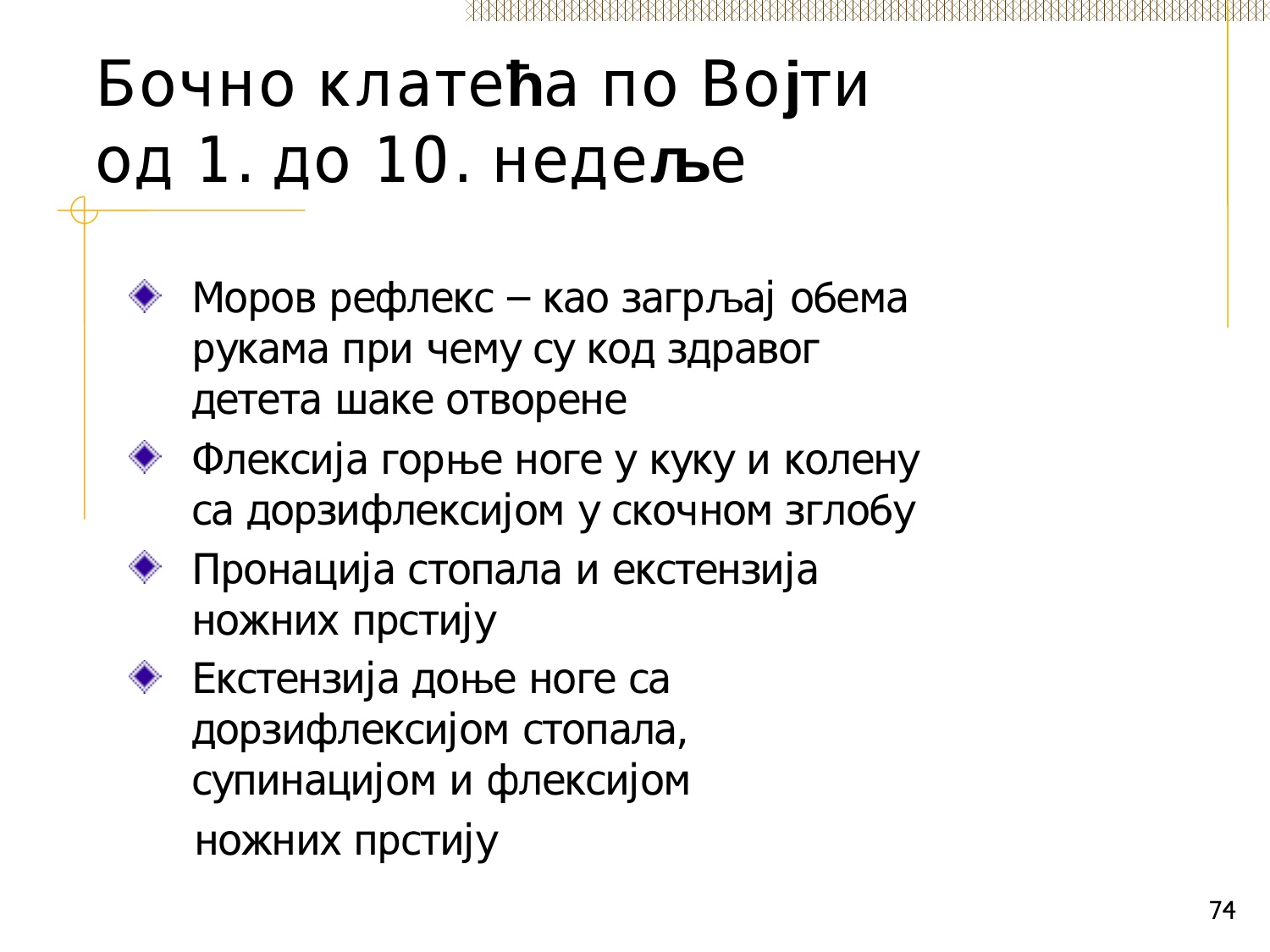

# Бочно клатећа по Војти од 1. до 10. недеље
Моров рефлекс – као загрљај обема рукама при чему су код здравог детета шаке отворене
Флексија горње ноге у куку и колену са дорзифлексијом у скочном зглобу
Пронација стопала и екстензија ножних прстију
Екстензија доње ноге са дорзифлексијом стопала, супинацијом и флексијом
     ножних прстију

74